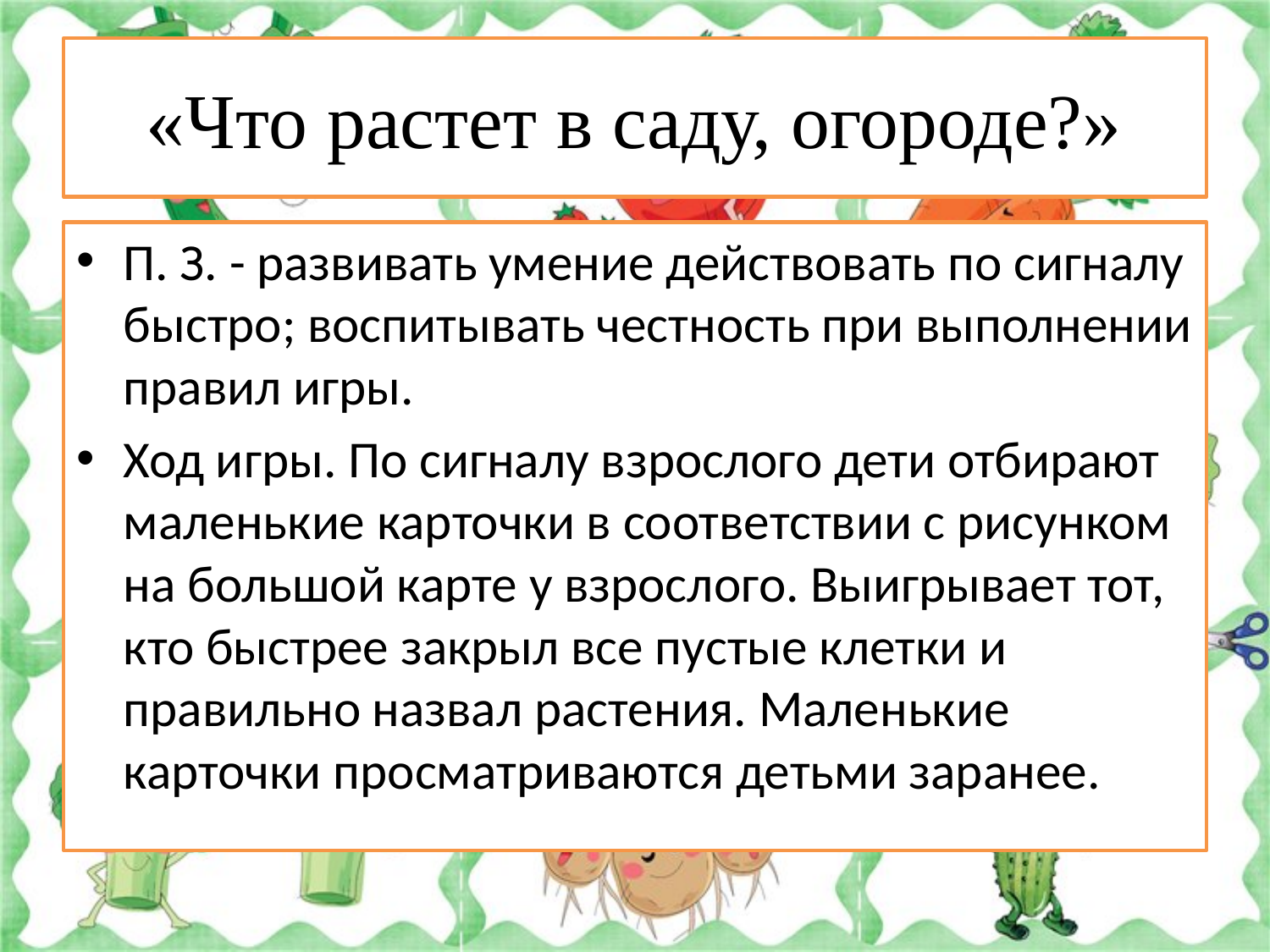

# «Что растет в саду, огороде?»
П. З. - развивать умение действовать по сигналу быстро; воспитывать честность при выполнении правил игры.
Ход игры. По сигналу взрослого дети отбирают маленькие карточки в соответствии с рисунком на большой карте у взрослого. Выигрывает тот, кто быстрее закрыл все пустые клетки и правильно назвал растения. Маленькие карточки просматриваются детьми заранее.